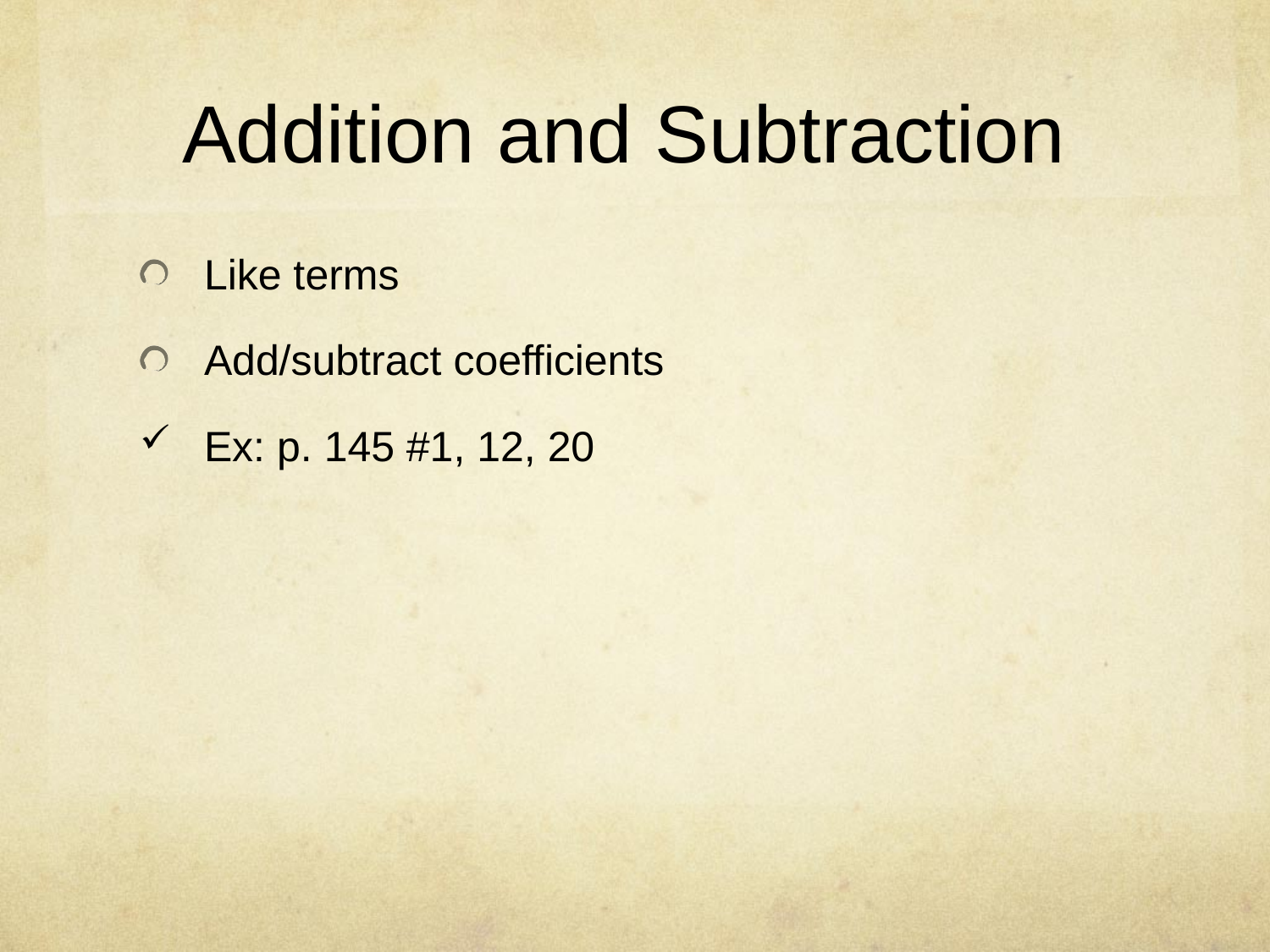

# Addition and Subtraction
Like terms
Add/subtract coefficients
Ex: p. 145 #1, 12, 20